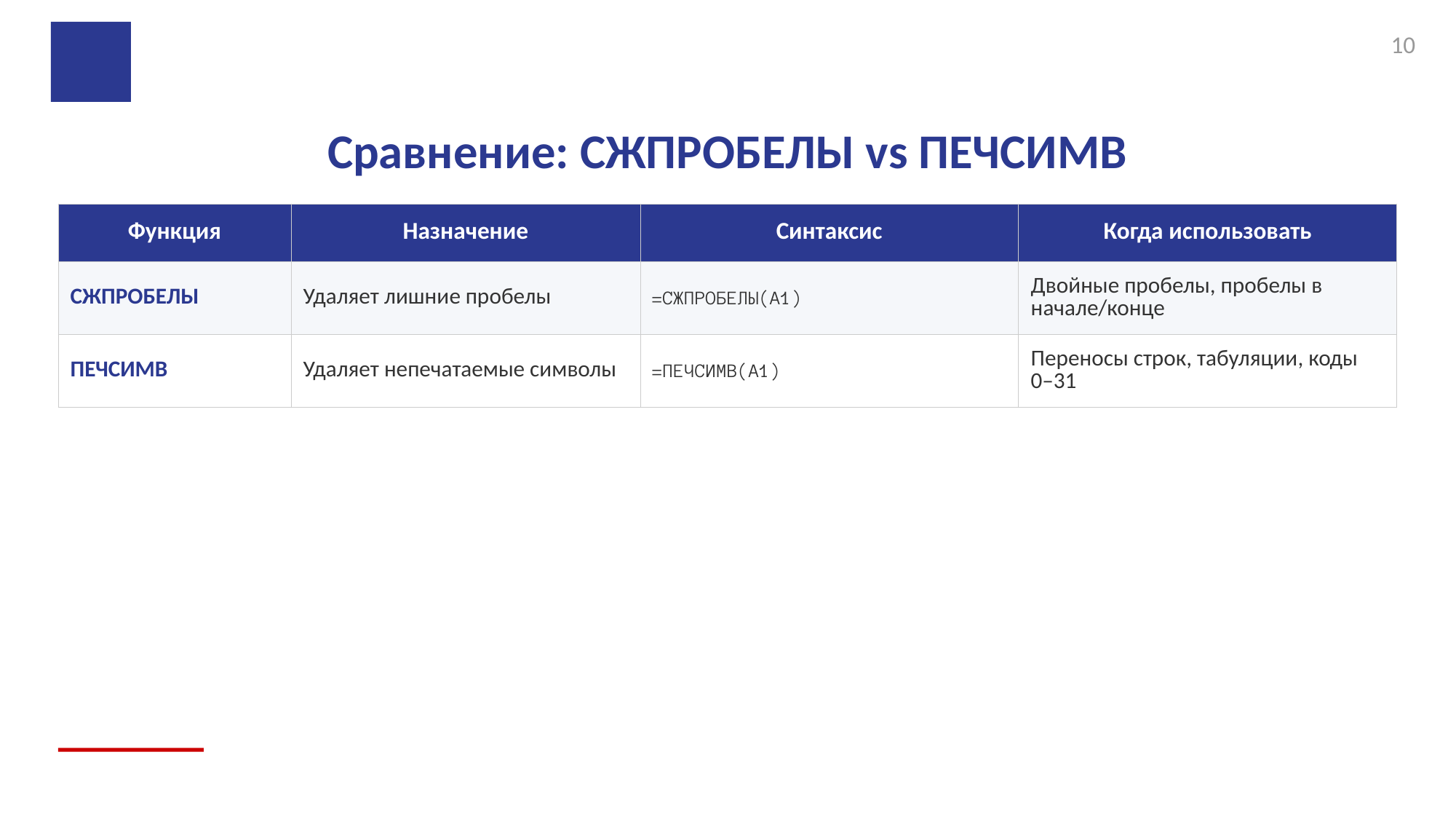

10

Сравнение: СЖПРОБЕЛЫ vs ПЕЧСИМВ
| Функция | Назначение | Синтаксис | Когда использовать |
| --- | --- | --- | --- |
| СЖПРОБЕЛЫ | Удаляет лишние пробелы | =СЖПРОБЕЛЫ(A1) | Двойные пробелы, пробелы в начале/конце |
| ПЕЧСИМВ | Удаляет непечатаемые символы | =ПЕЧСИМВ(A1) | Переносы строк, табуляции, коды 0–31 |